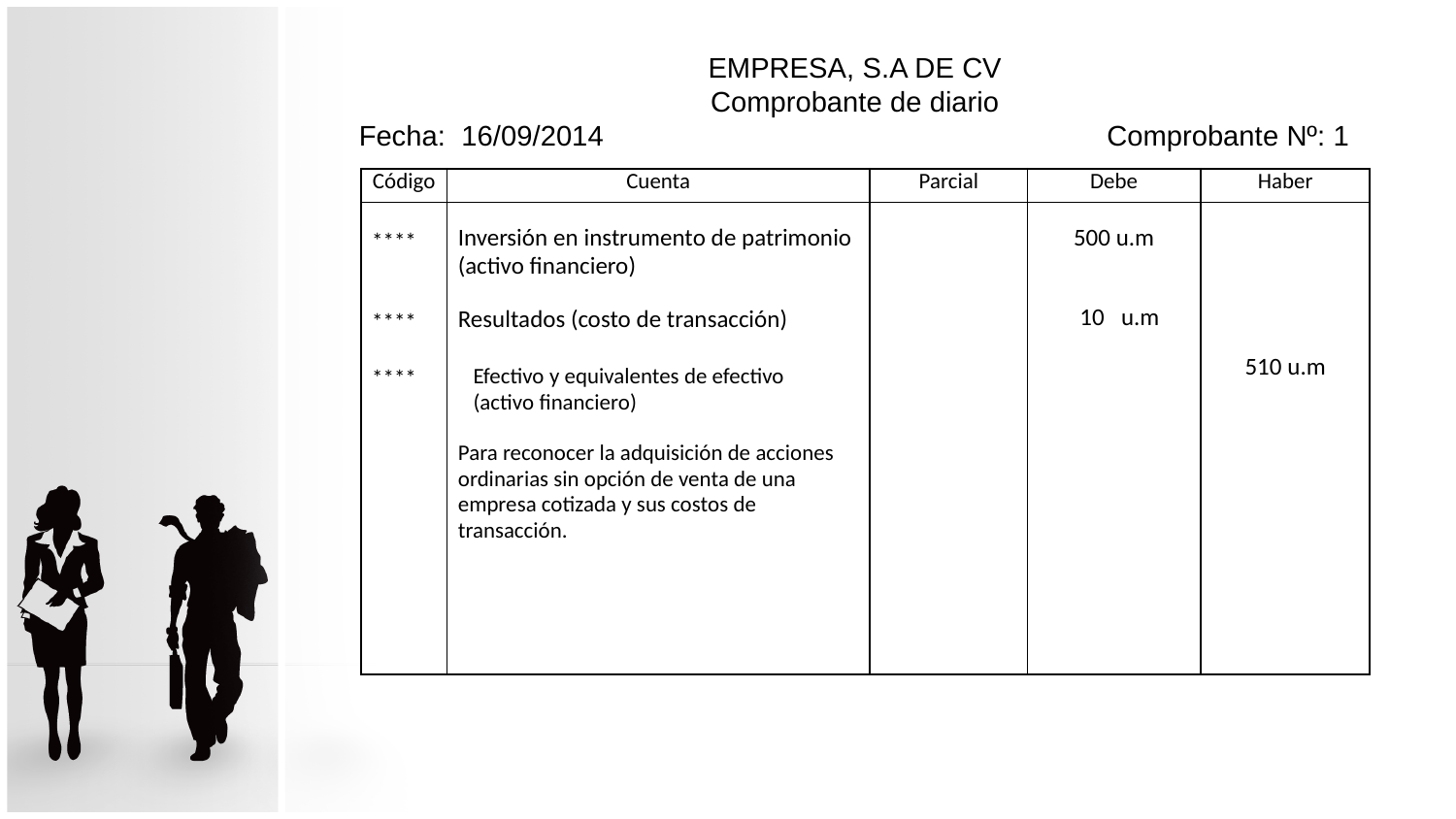

# EMPRESA, S.A DE CV Comprobante de diario Fecha:  16/09/2014                                                               Comprobante Nº: 1
| Código | Cuenta | Parcial | Debe | Haber |
| --- | --- | --- | --- | --- |
| \*\*\*\* \*\*\*\* \*\*\*\* | Inversión en instrumento de patrimonio (activo financiero) Resultados (costo de transacción) Efectivo y equivalentes de efectivo (activo financiero) Para reconocer la adquisición de acciones ordinarias sin opción de venta de una empresa cotizada y sus costos de transacción. |  | 500 u.m 10 u.m | 510 u.m |